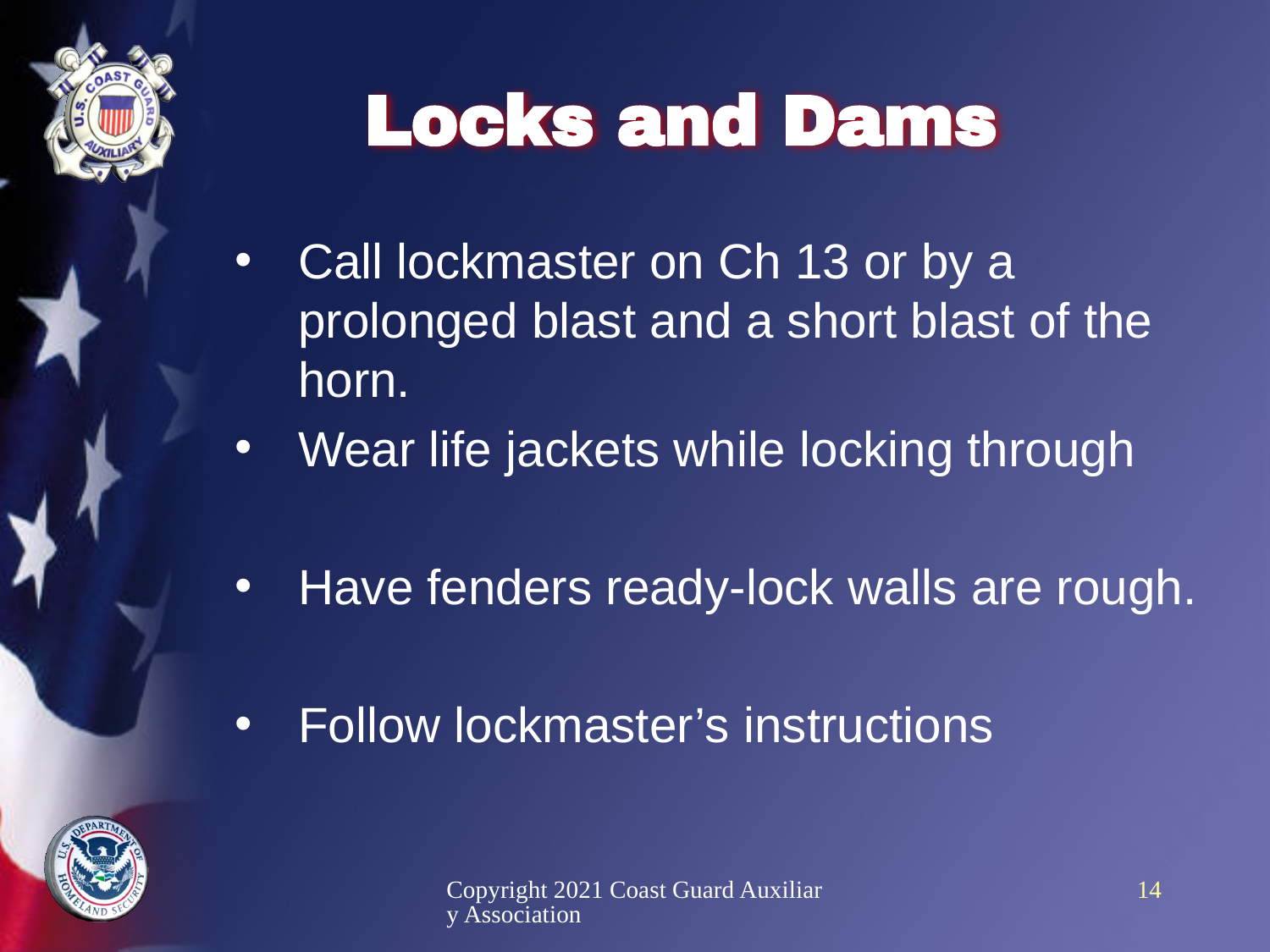

# Locks and Dams
Call lockmaster on Ch 13 or by a prolonged blast and a short blast of the horn.
Wear life jackets while locking through

Have fenders ready-lock walls are rough.

Follow lockmaster’s instructions
Copyright 2021 Coast Guard Auxiliary Association
14